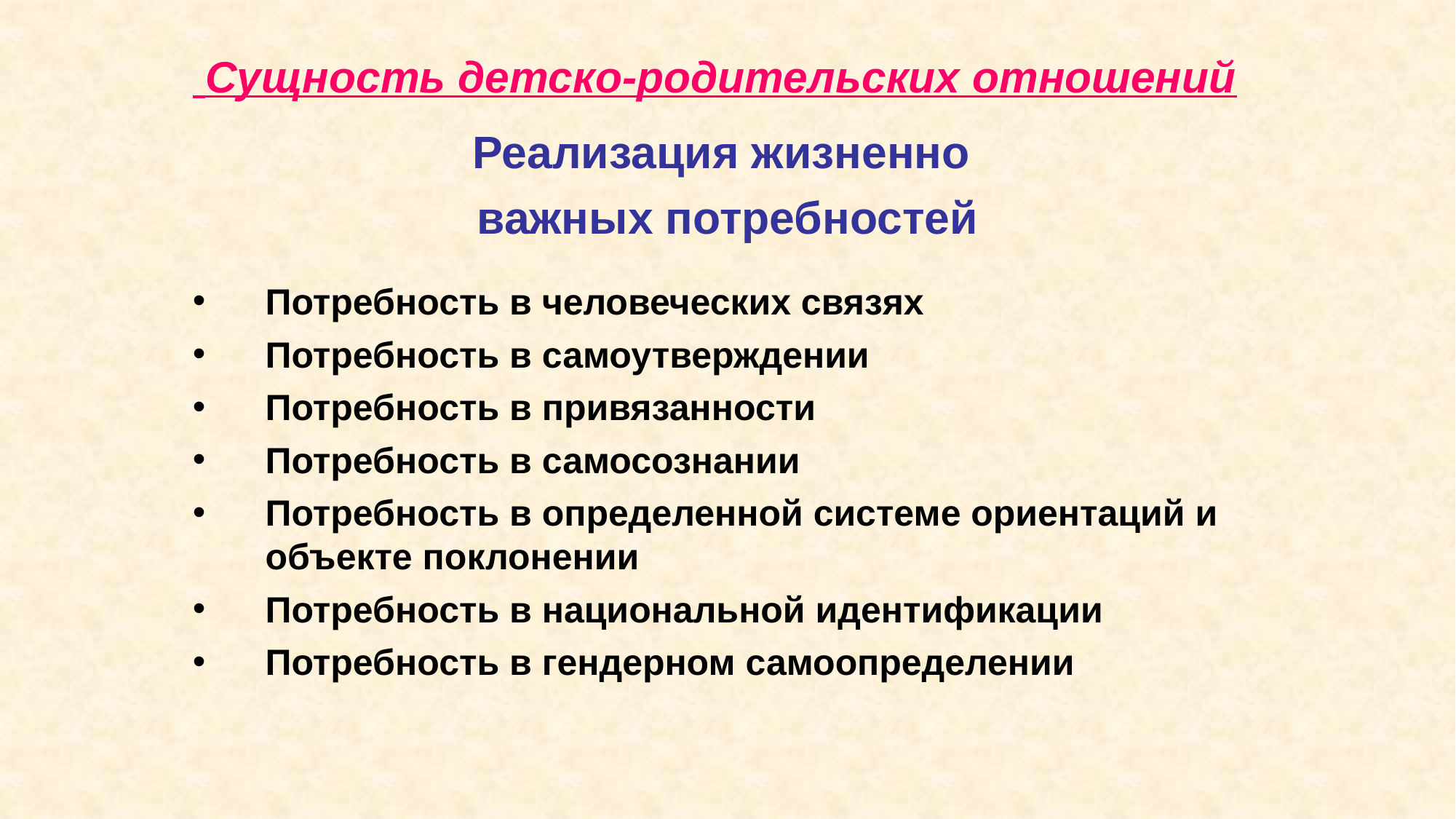

# Сущность детско-родительских отношений
Реализация жизненно
важных потребностей

Потребность в человеческих связях
Потребность в самоутверждении
Потребность в привязанности
Потребность в самосознании
Потребность в определенной системе ориентаций и объекте поклонении
Потребность в национальной идентификации
Потребность в гендерном самоопределении